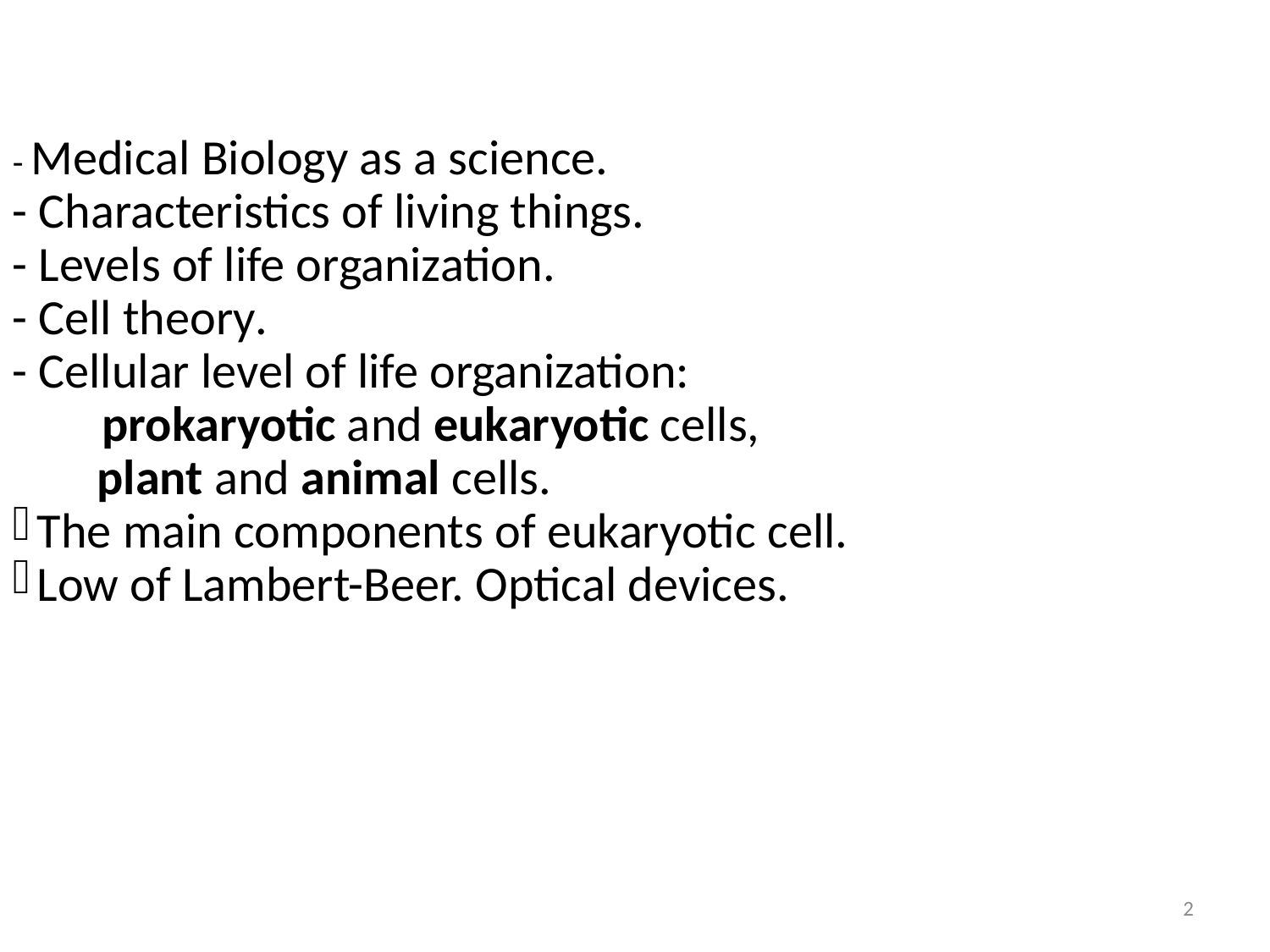

- Medical Biology as a science.
- Characteristics of living things.
- Levels of life organization.
- Cell theory.
- Cellular level of life organization:
        prokaryotic and eukaryotic cells,
	plant and animal cells.
The main components of eukaryotic cell.
Low of Lambert-Beer. Optical devices.
2